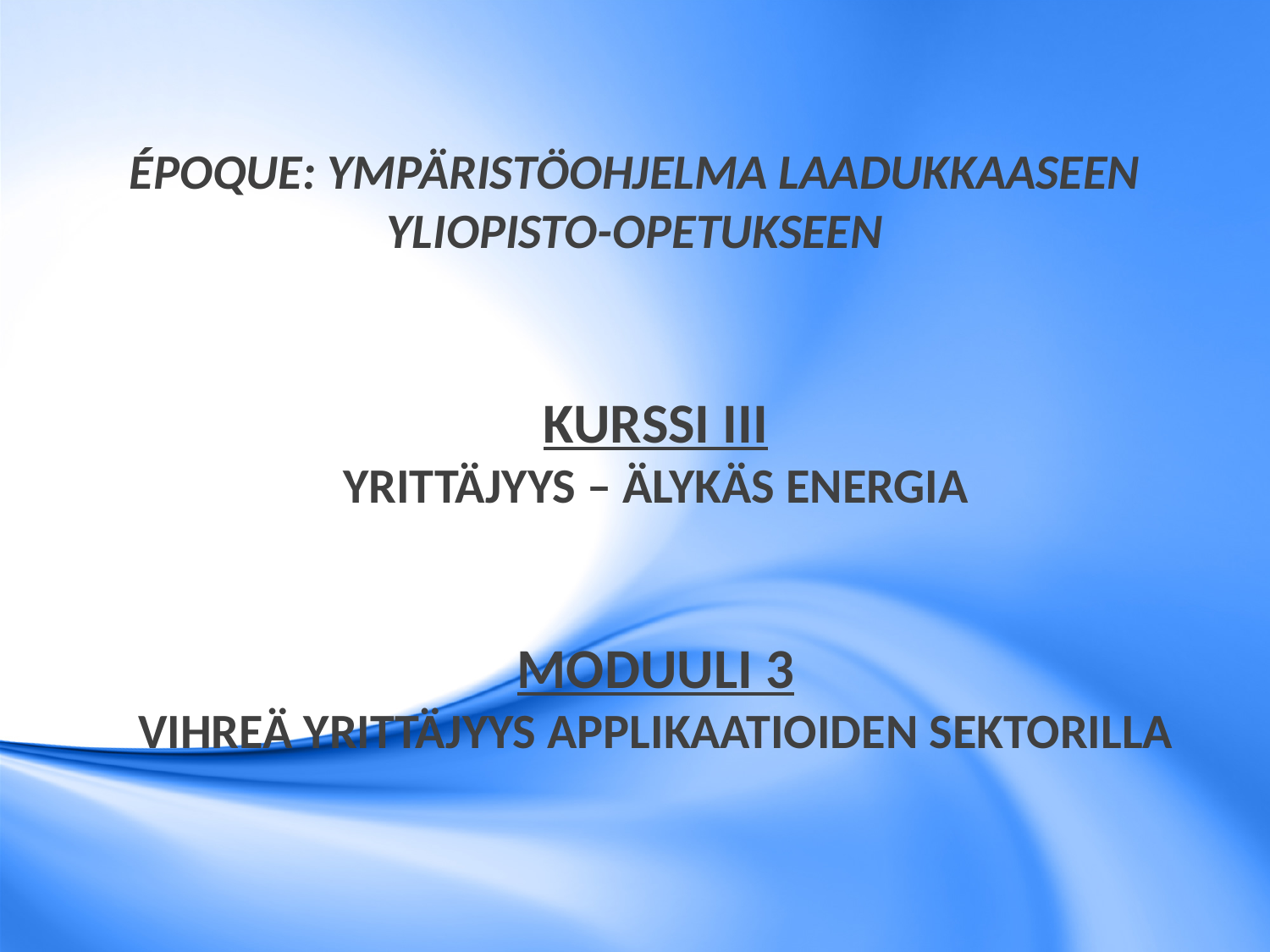

ÉPOQUE: YMPÄRISTÖOHJELMA LAADUKKAASEEN YLIOPISTO-OPETUKSEEN

KURSSI III
YRITTÄJYYS – ÄLYKÄS ENERGIA

MODUULI 3
VIHREÄ YRITTÄJYYS APPLIKAATIOIDEN SEKTORILLA